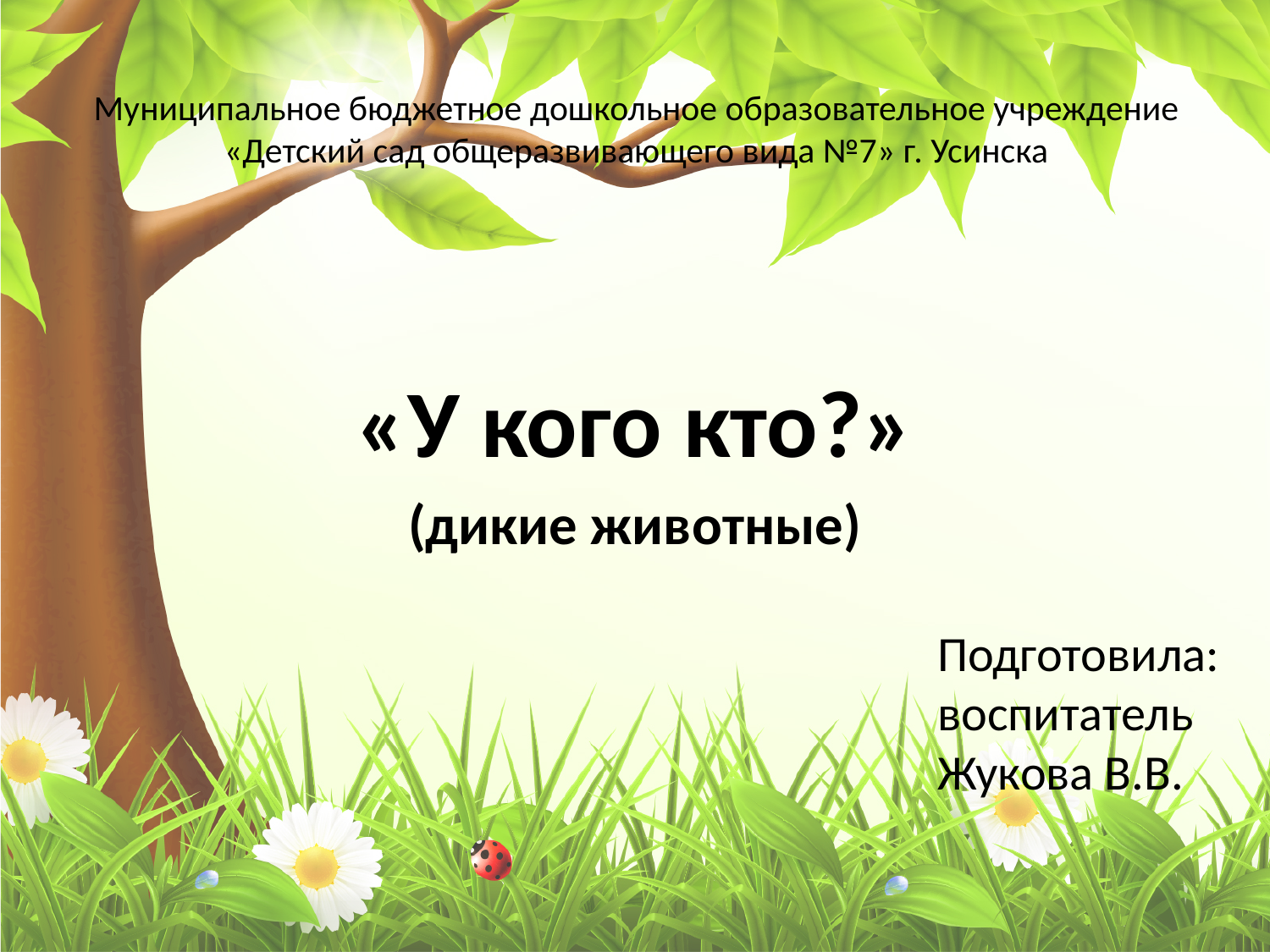

Муниципальное бюджетное дошкольное образовательное учреждение
«Детский сад общеразвивающего вида №7» г. Усинска
«У кого кто?»
(дикие животные)

Подготовила:
воспитатель
Жукова В.В.